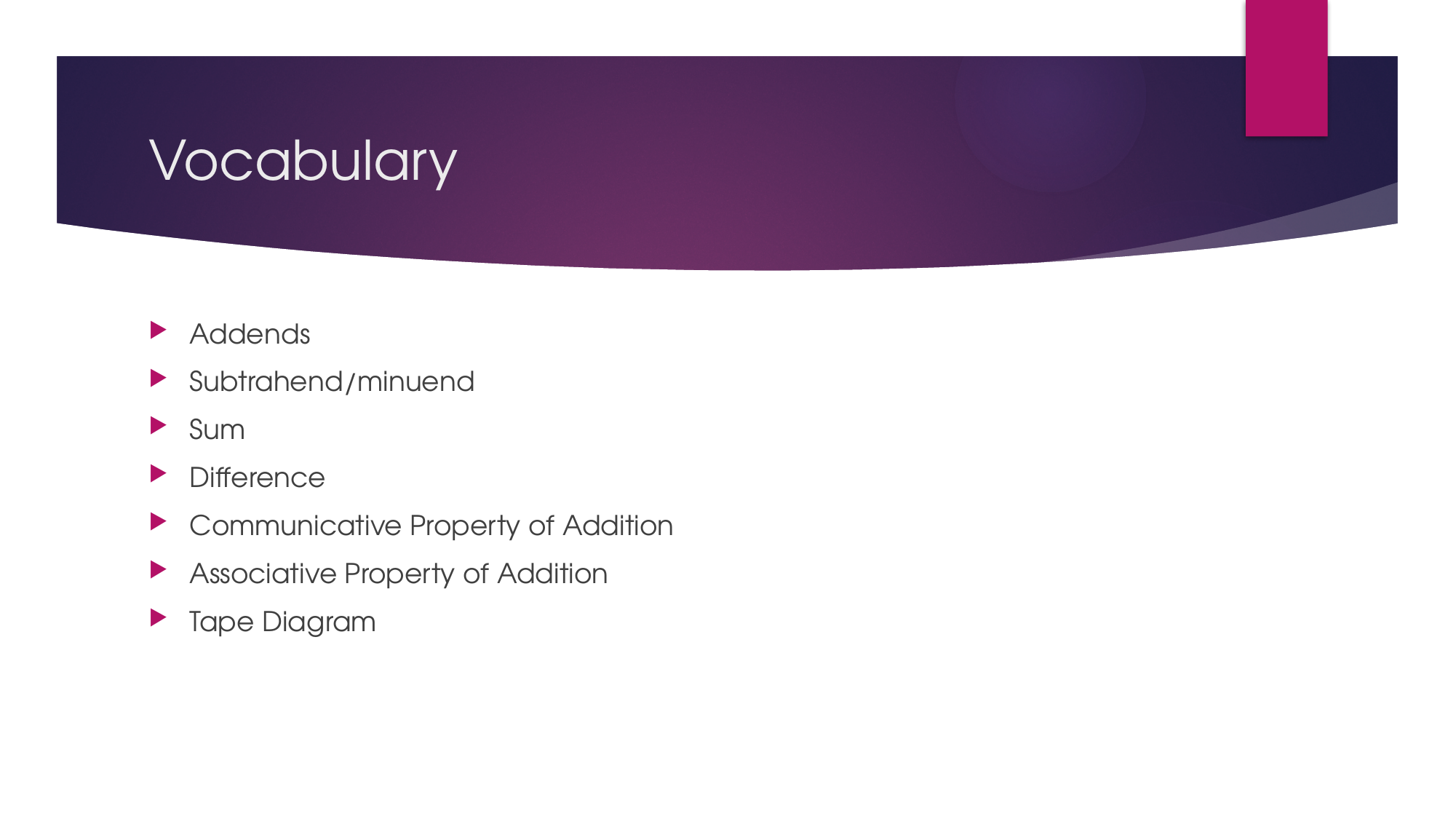

# Vocabulary
Addends
Subtrahend/minuend
Sum
Difference
Communicative Property of Addition
Associative Property of Addition
Tape Diagram